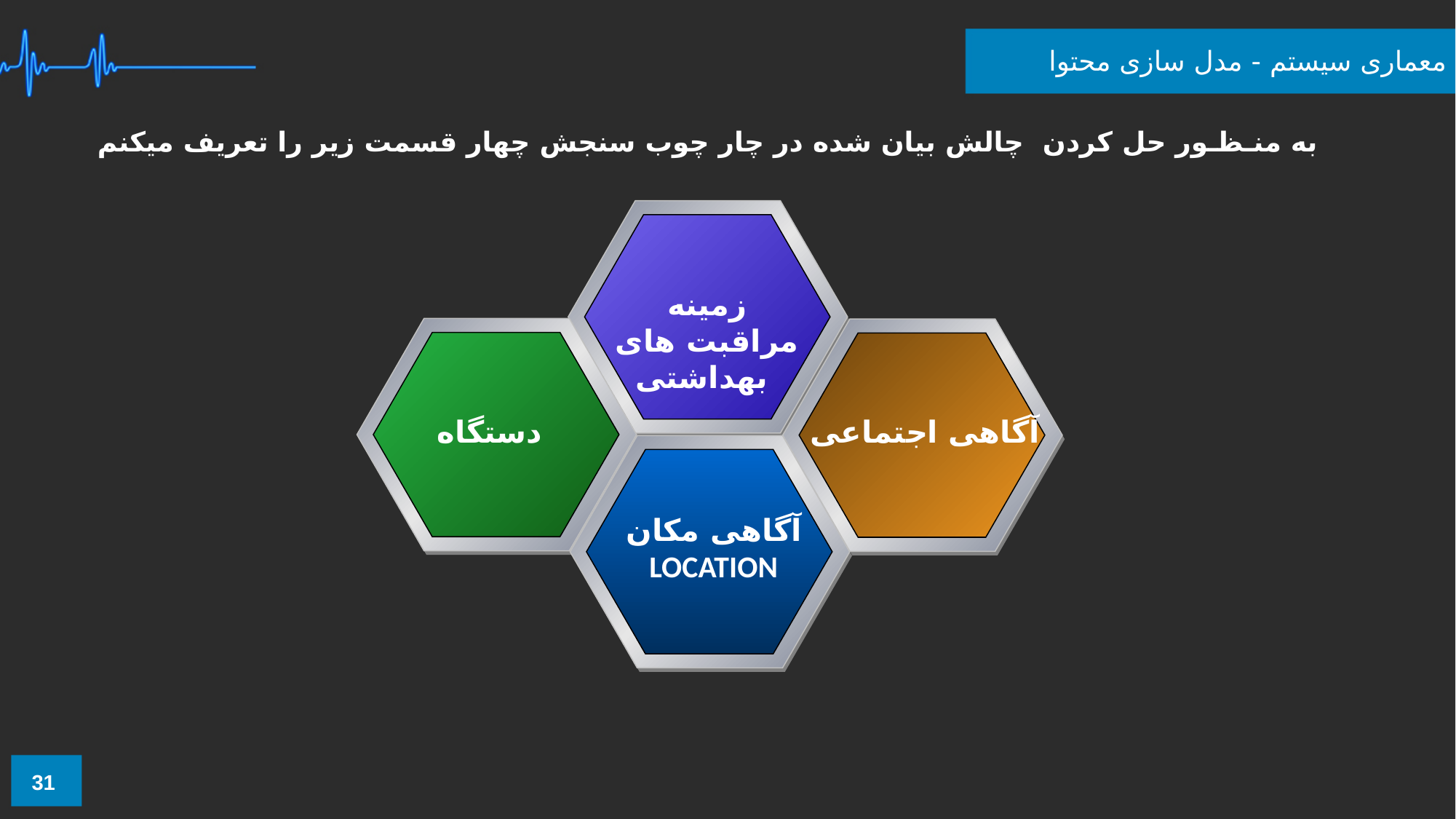

معماری سیستم - مدل سازی محتوا
به منـظـور حل کردن  چالش بیان شده در چار چوب سنجش چهار قسمت زیر را تعریف میکنم

زمینه مراقبت های بهداشتی

دستگاه
آگاهی اجتماعی

آگاهی مکان LOCATION
31